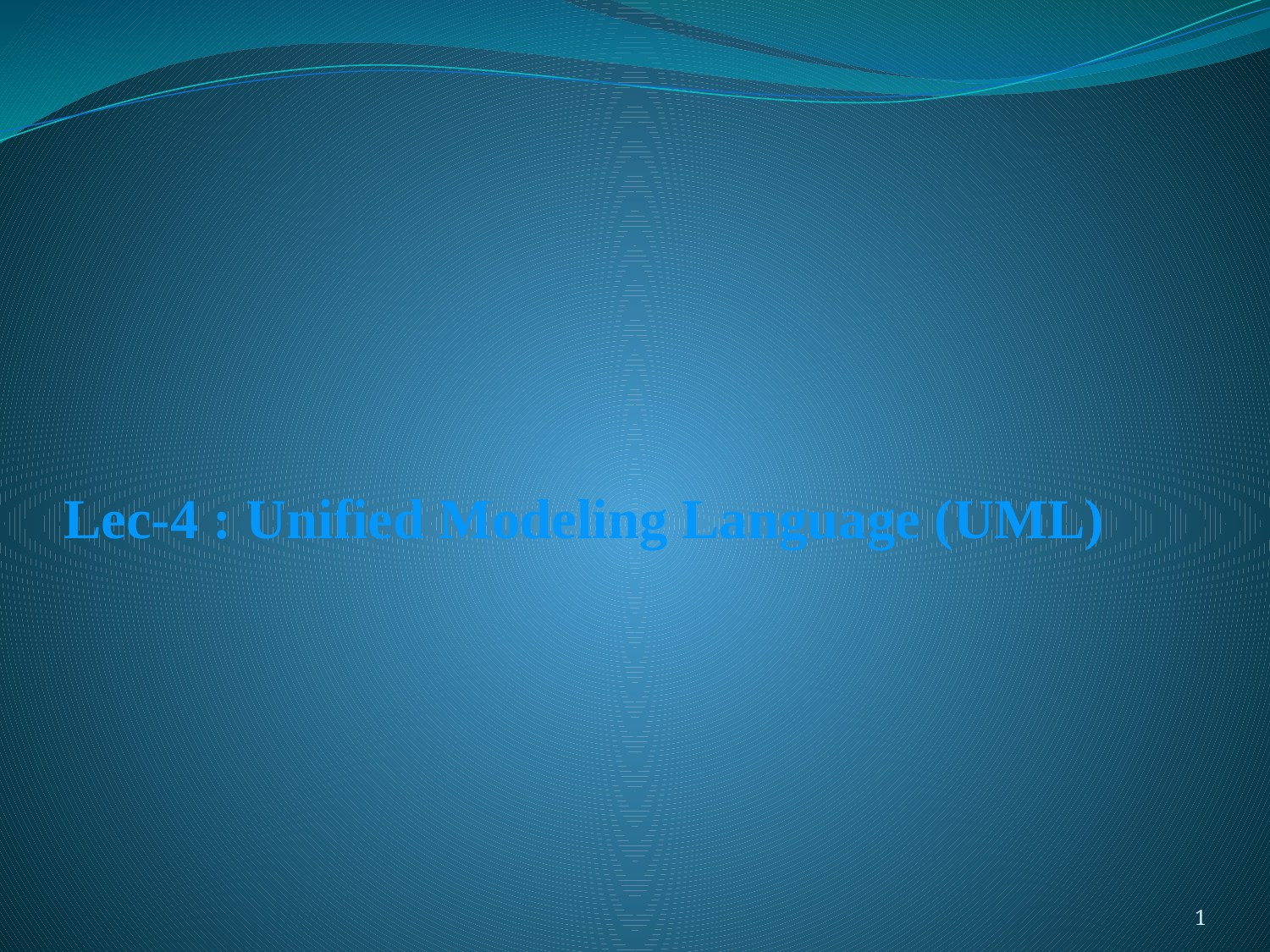

# Lec-4 : Unified Modeling Language (UML)
1